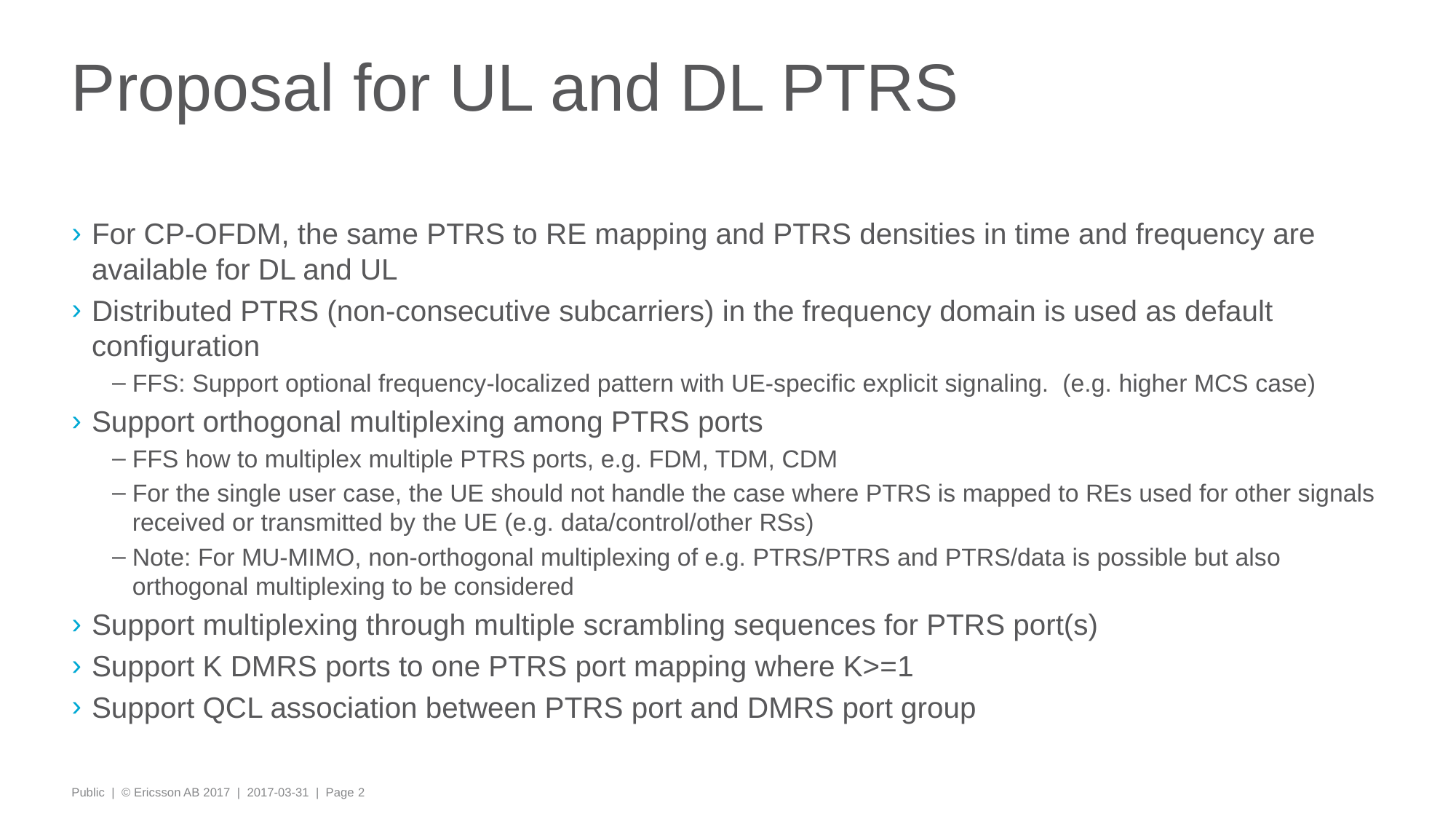

# Proposal for UL and DL PTRS
For CP-OFDM, the same PTRS to RE mapping and PTRS densities in time and frequency are available for DL and UL
Distributed PTRS (non-consecutive subcarriers) in the frequency domain is used as default configuration
FFS: Support optional frequency-localized pattern with UE-specific explicit signaling.  (e.g. higher MCS case)
Support orthogonal multiplexing among PTRS ports
FFS how to multiplex multiple PTRS ports, e.g. FDM, TDM, CDM
For the single user case, the UE should not handle the case where PTRS is mapped to REs used for other signals received or transmitted by the UE (e.g. data/control/other RSs)
Note: For MU-MIMO, non-orthogonal multiplexing of e.g. PTRS/PTRS and PTRS/data is possible but also orthogonal multiplexing to be considered
Support multiplexing through multiple scrambling sequences for PTRS port(s)
Support K DMRS ports to one PTRS port mapping where K>=1
Support QCL association between PTRS port and DMRS port group